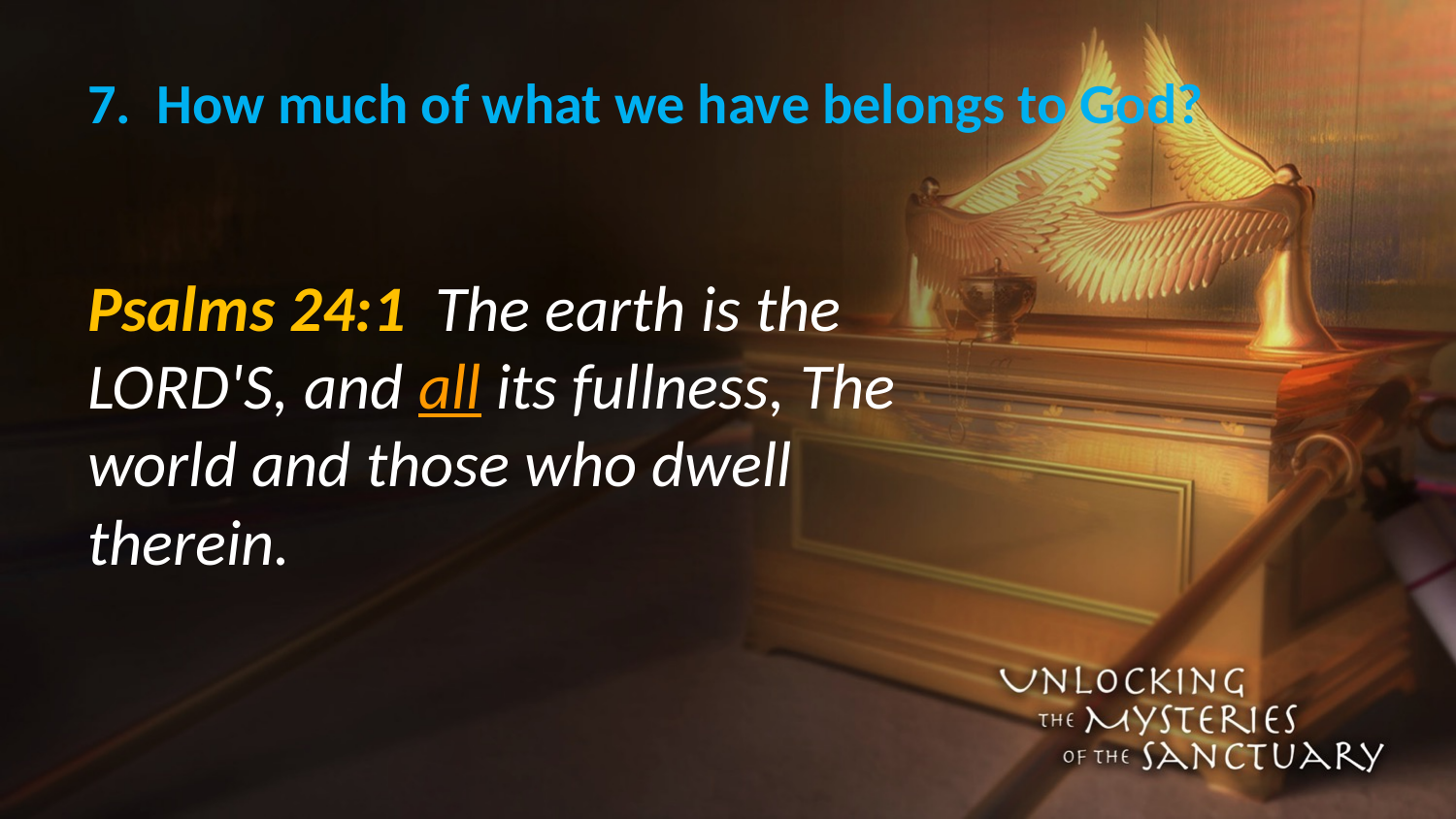

# 7.  How much of what we have belongs to God?

Psalms 24:1  The earth is the LORD'S, and all its fullness, The world and those who dwell therein.